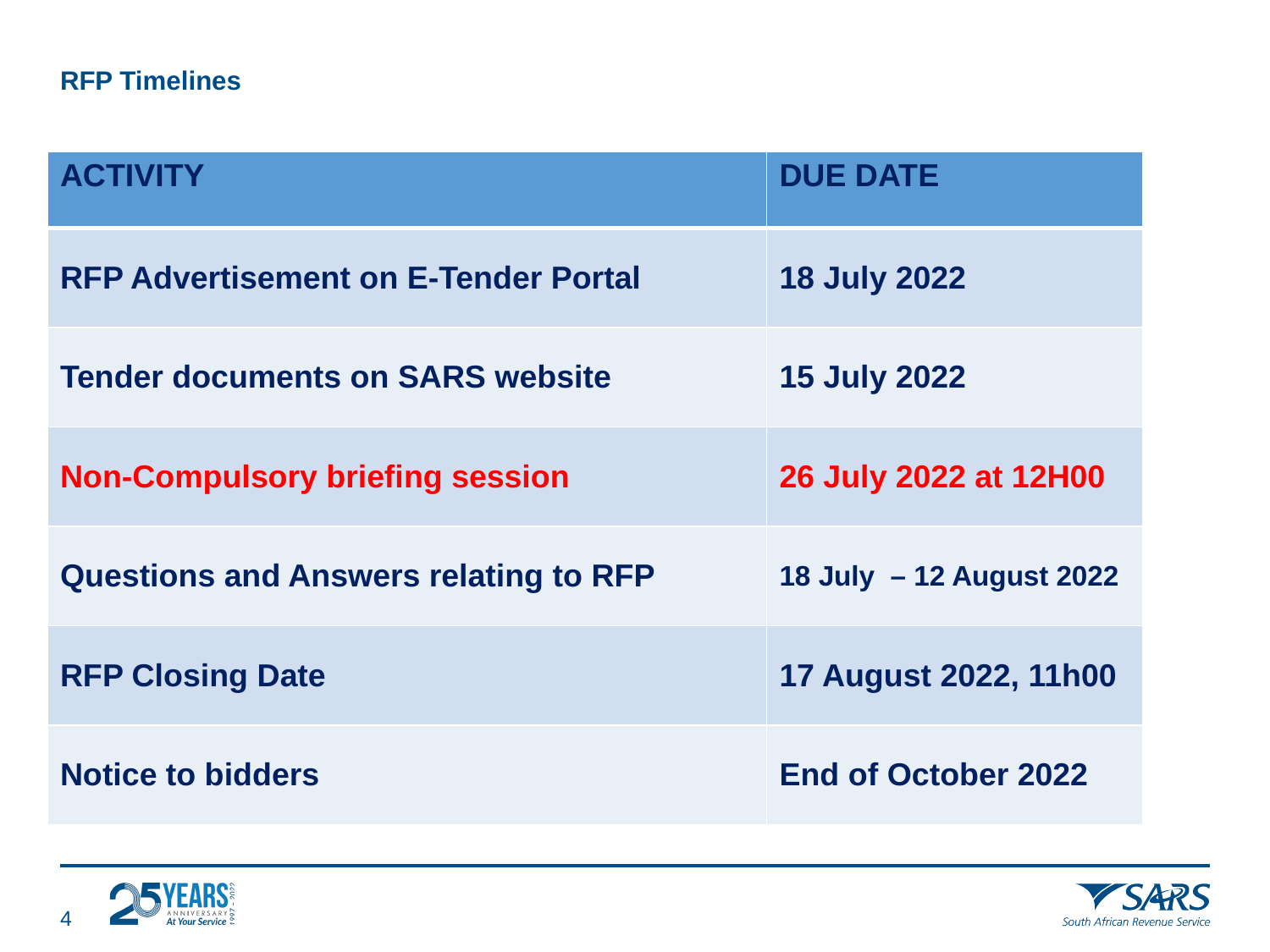

# RFP Timelines
| ACTIVITY | DUE DATE |
| --- | --- |
| RFP Advertisement on E-Tender Portal | 18 July 2022 |
| Tender documents on SARS website | 15 July 2022 |
| Non-Compulsory briefing session | 26 July 2022 at 12H00 |
| Questions and Answers relating to RFP | 18 July – 12 August 2022 |
| RFP Closing Date | 17 August 2022, 11h00 |
| Notice to bidders | End of October 2022 |
4